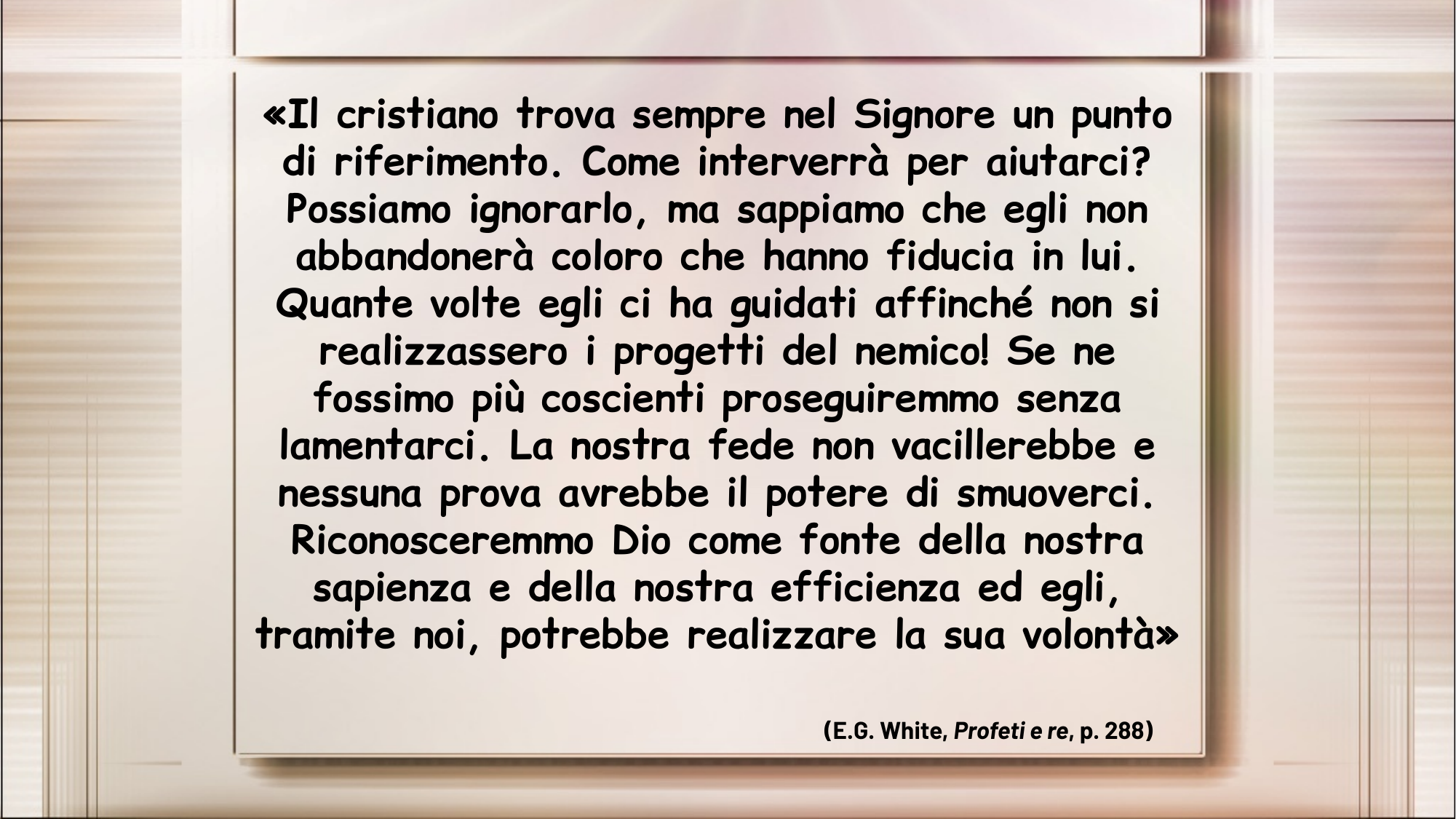

«Il cristiano trova sempre nel Signore un punto di riferimento. Come interverrà per aiutarci? Possiamo ignorarlo, ma sappiamo che egli non abbandonerà coloro che hanno fiducia in lui. Quante volte egli ci ha guidati affinché non si realizzassero i progetti del nemico! Se ne fossimo più coscienti proseguiremmo senza lamentarci. La nostra fede non vacillerebbe e nessuna prova avrebbe il potere di smuoverci. Riconosceremmo Dio come fonte della nostra sapienza e della nostra efficienza ed egli, tramite noi, potrebbe realizzare la sua volontà»
(E.G. White, Profeti e re, p. 288)